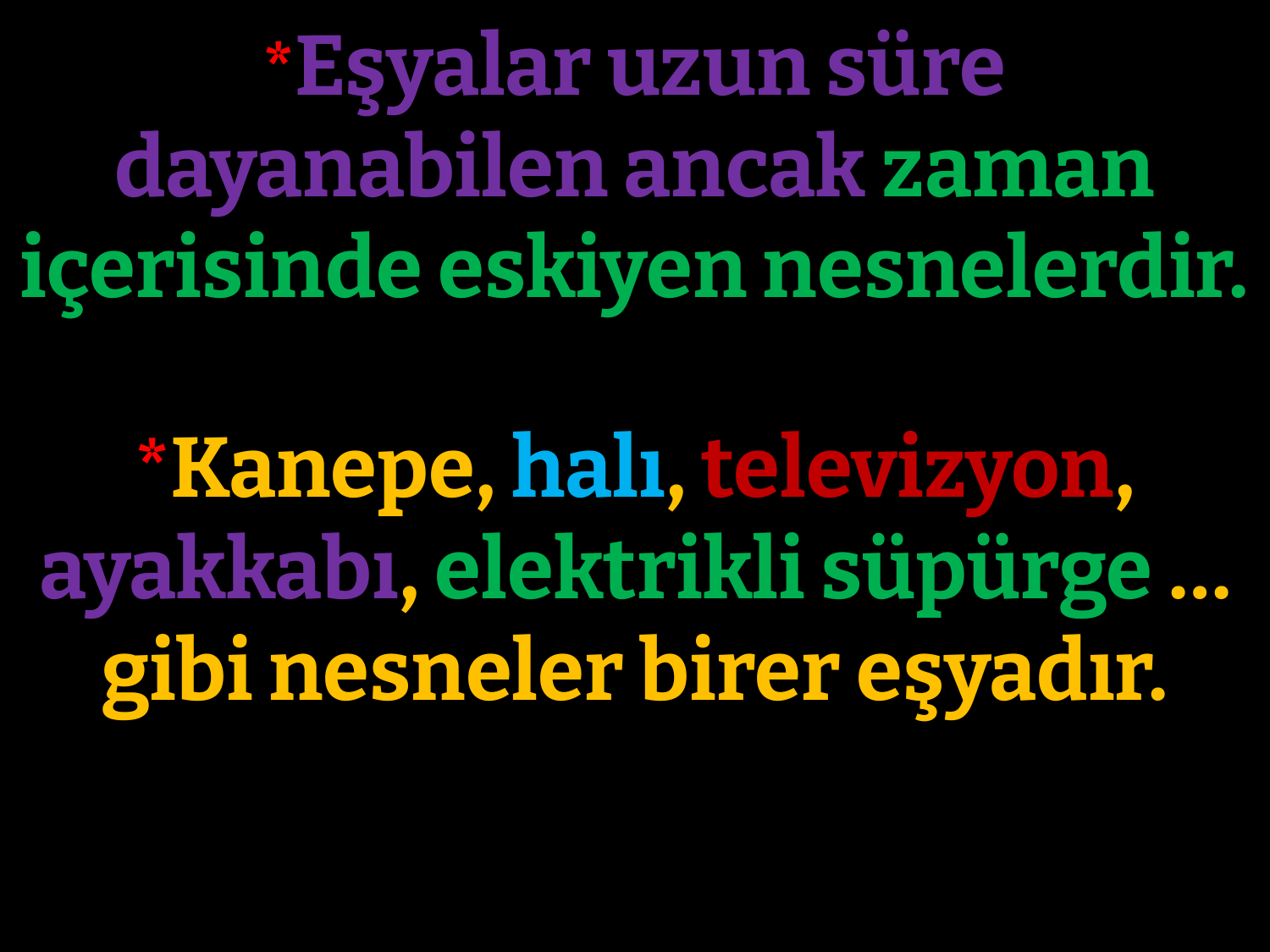

*Eşyalar uzun süre dayanabilen ancak zaman içerisinde eskiyen nesnelerdir.
#
*Kanepe, halı, televizyon, ayakkabı, elektrikli süpürge …gibi nesneler birer eşyadır.